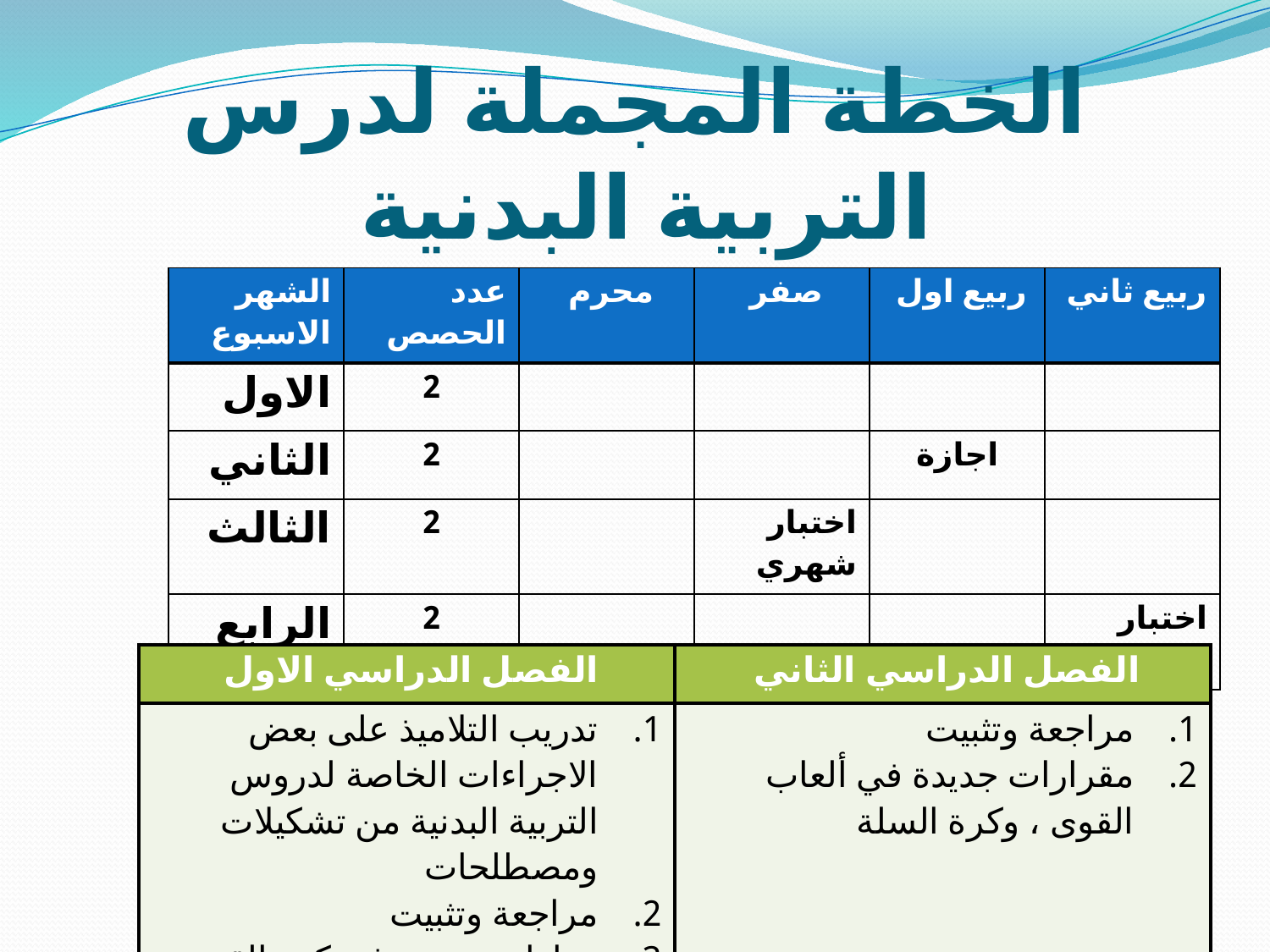

# الخطة المجملة لدرس التربية البدنية
| الشهر الاسبوع | عدد الحصص | محرم | صفر | ربيع اول | ربيع ثاني |
| --- | --- | --- | --- | --- | --- |
| الاول | 2 |  |  |  |  |
| الثاني | 2 |  |  | اجازة |  |
| الثالث | 2 |  | اختبار شهري |  |  |
| الرابع | 2 |  |  |  | اختبار نهائي |
| الفصل الدراسي الاول | الفصل الدراسي الثاني |
| --- | --- |
| تدريب التلاميذ على بعض الاجراءات الخاصة لدروس التربية البدنية من تشكيلات ومصطلحات مراجعة وتثبيت مهارات جديدة في كرة القدم و الطائرة | مراجعة وتثبيت مقرارات جديدة في ألعاب القوى ، وكرة السلة |